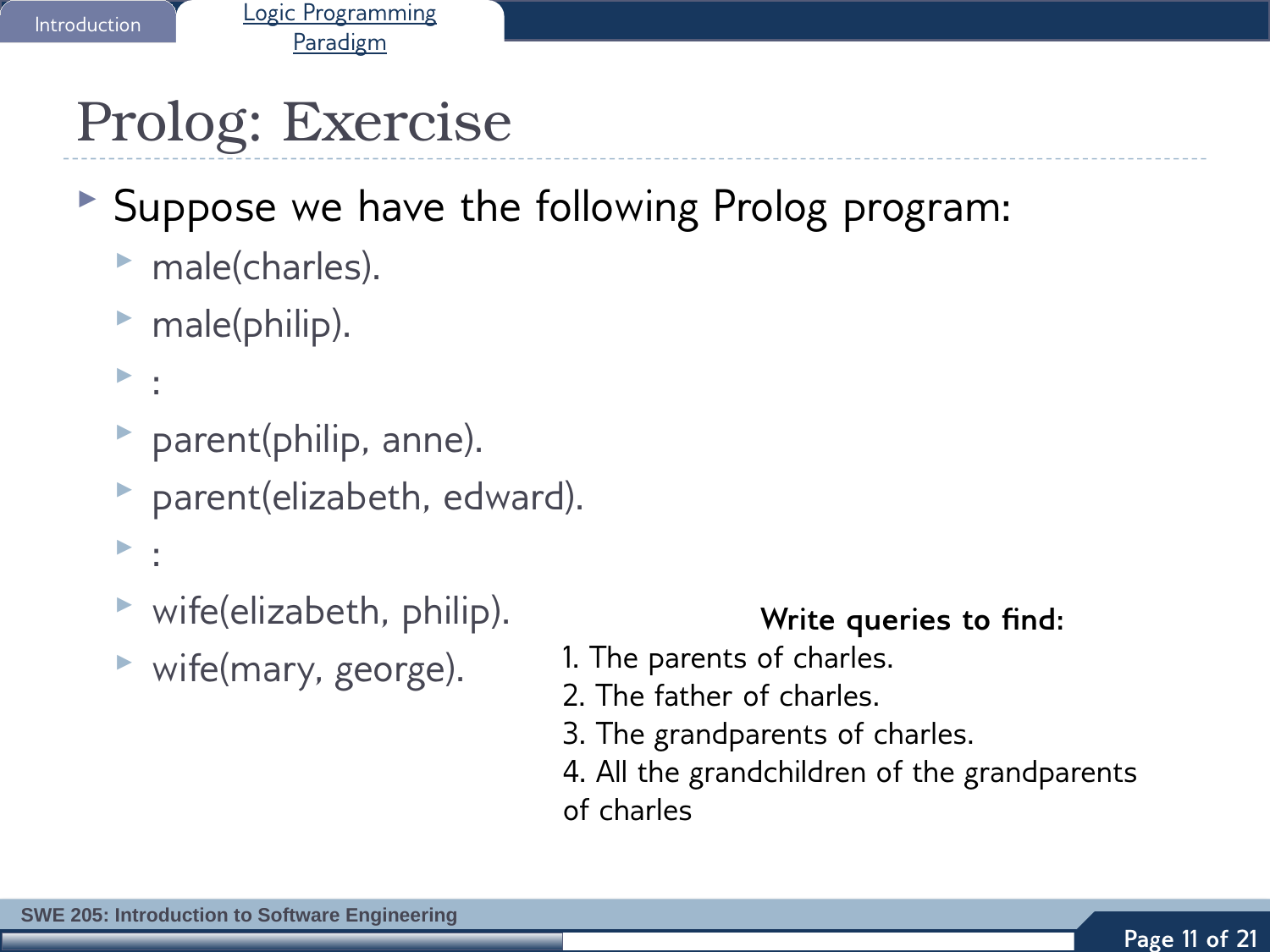

Introduction
Logic Programming Paradigm
# Prolog: Exercise
Suppose we have the following Prolog program:
male(charles).
male(philip).
:
parent(philip, anne).
parent(elizabeth, edward).
:
wife(elizabeth, philip).
wife(mary, george).
                   Write queries to find:
1. The parents of charles.
2. The father of charles.
3. The grandparents of charles.
4. All the grandchildren of the grandparents
of charles
11
Page 11 of 21